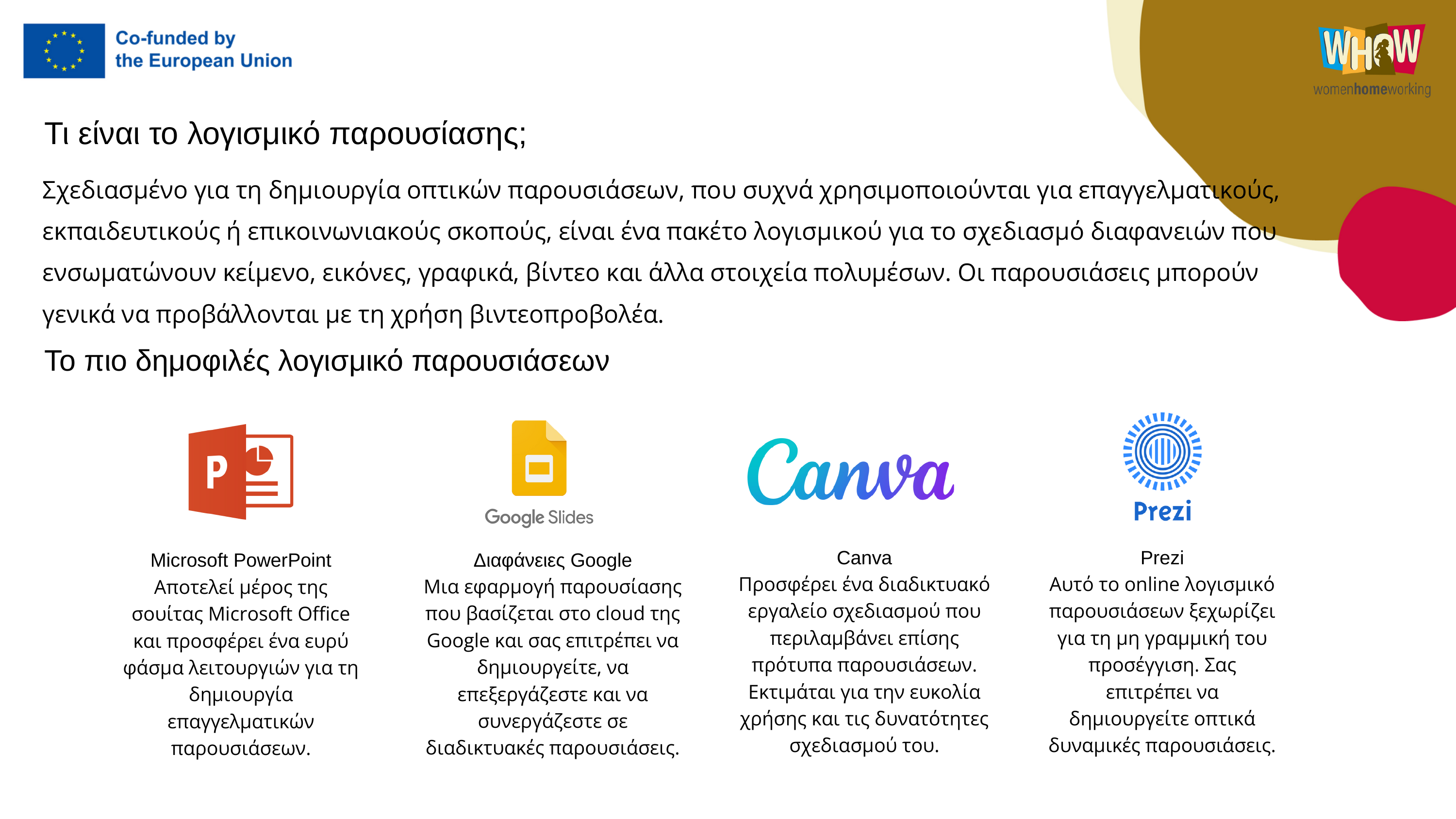

Τι είναι το λογισμικό παρουσίασης;
Σχεδιασμένο για τη δημιουργία οπτικών παρουσιάσεων, που συχνά χρησιμοποιούνται για επαγγελματικούς, εκπαιδευτικούς ή επικοινωνιακούς σκοπούς, είναι ένα πακέτο λογισμικού για το σχεδιασμό διαφανειών που ενσωματώνουν κείμενο, εικόνες, γραφικά, βίντεο και άλλα στοιχεία πολυμέσων. Οι παρουσιάσεις μπορούν γενικά να προβάλλονται με τη χρήση βιντεοπροβολέα.
Το πιο δημοφιλές λογισμικό παρουσιάσεων

Microsoft PowerPoint
Αποτελεί μέρος της σουίτας Microsoft Office και προσφέρει ένα ευρύ φάσμα λειτουργιών για τη δημιουργία επαγγελματικών παρουσιάσεων.
Canva
Προσφέρει ένα διαδικτυακό εργαλείο σχεδιασμού που περιλαμβάνει επίσης πρότυπα παρουσιάσεων. Εκτιμάται για την ευκολία χρήσης και τις δυνατότητες σχεδιασμού του.
Prezi
Αυτό το online λογισμικό παρουσιάσεων ξεχωρίζει για τη μη γραμμική του προσέγγιση. Σας επιτρέπει να δημιουργείτε οπτικά δυναμικές παρουσιάσεις.
Διαφάνειες Google
Μια εφαρμογή παρουσίασης που βασίζεται στο cloud της Google και σας επιτρέπει να δημιουργείτε, να επεξεργάζεστε και να συνεργάζεστε σε διαδικτυακές παρουσιάσεις.